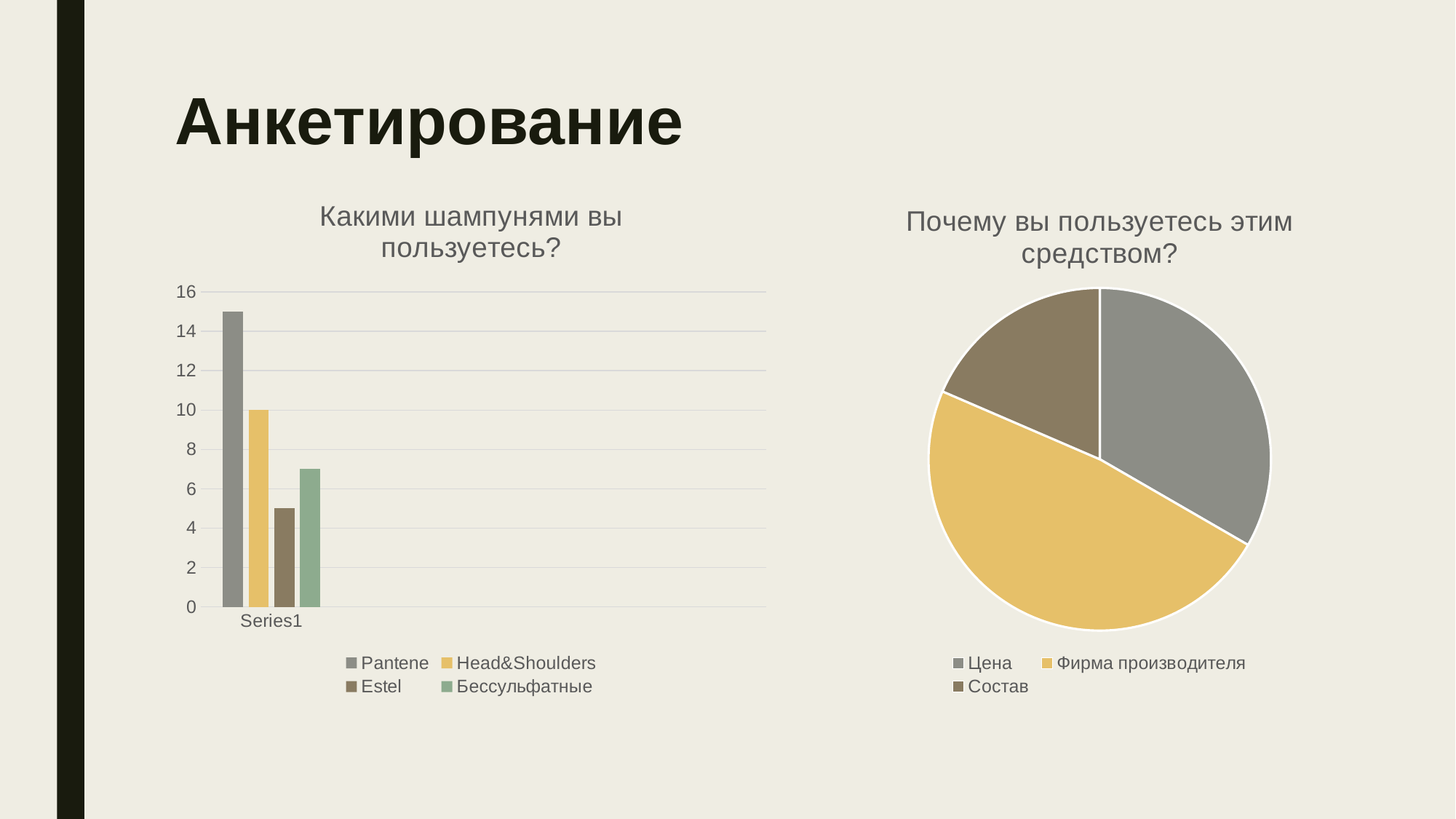

# Анкетирование

### Chart: Какими шампунями вы пользуетесь?

| Category | Pantene | Head&Shoulders | Estel | Бессульфатные |
|---|---|---|---|---|
|  | 15.0 | 10.0 | 5.0 | 7.0 |
|  | None | None | None | None |
|  | None | None | None | None |
|  | None | None | None | None |

### Chart: Почему вы пользуетесь этим средством?

| Category | Столбец1 |
|---|---|
| Цена | 9.0 |
| Фирма производителя | 13.0 |
| Состав | 5.0 |